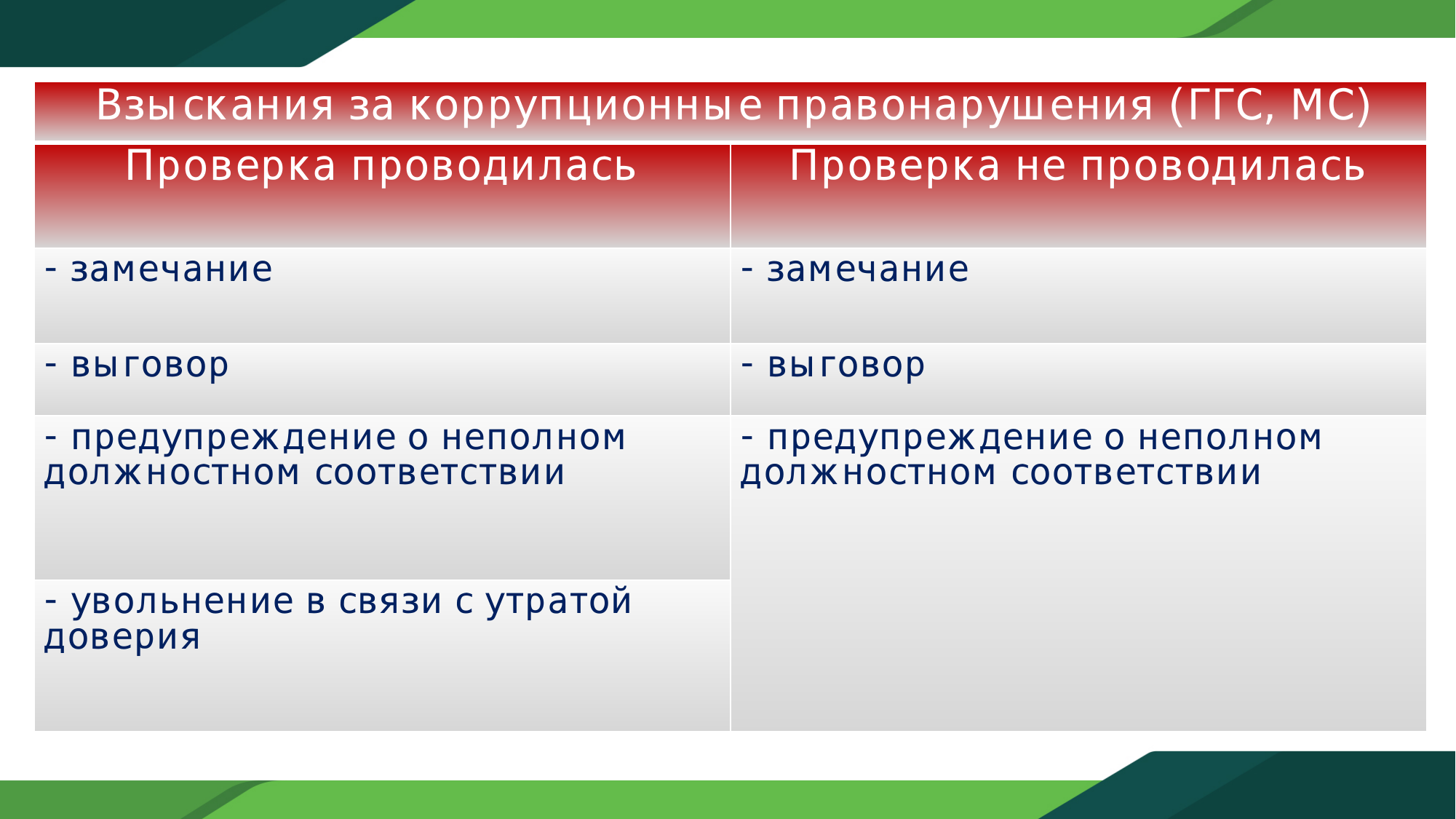

| Взыскания за коррупционные правонарушения (ГГС, МС) |  |
| --- | --- |
| Проверка проводилась | Проверка не проводилась |
| - замечание | - замечание |
| - выговор | - выговор |
| - предупреждение о неполном должностном соответствии | - предупреждение о неполном должностном соответствии |
| - увольнение в связи с утратой доверия |  |